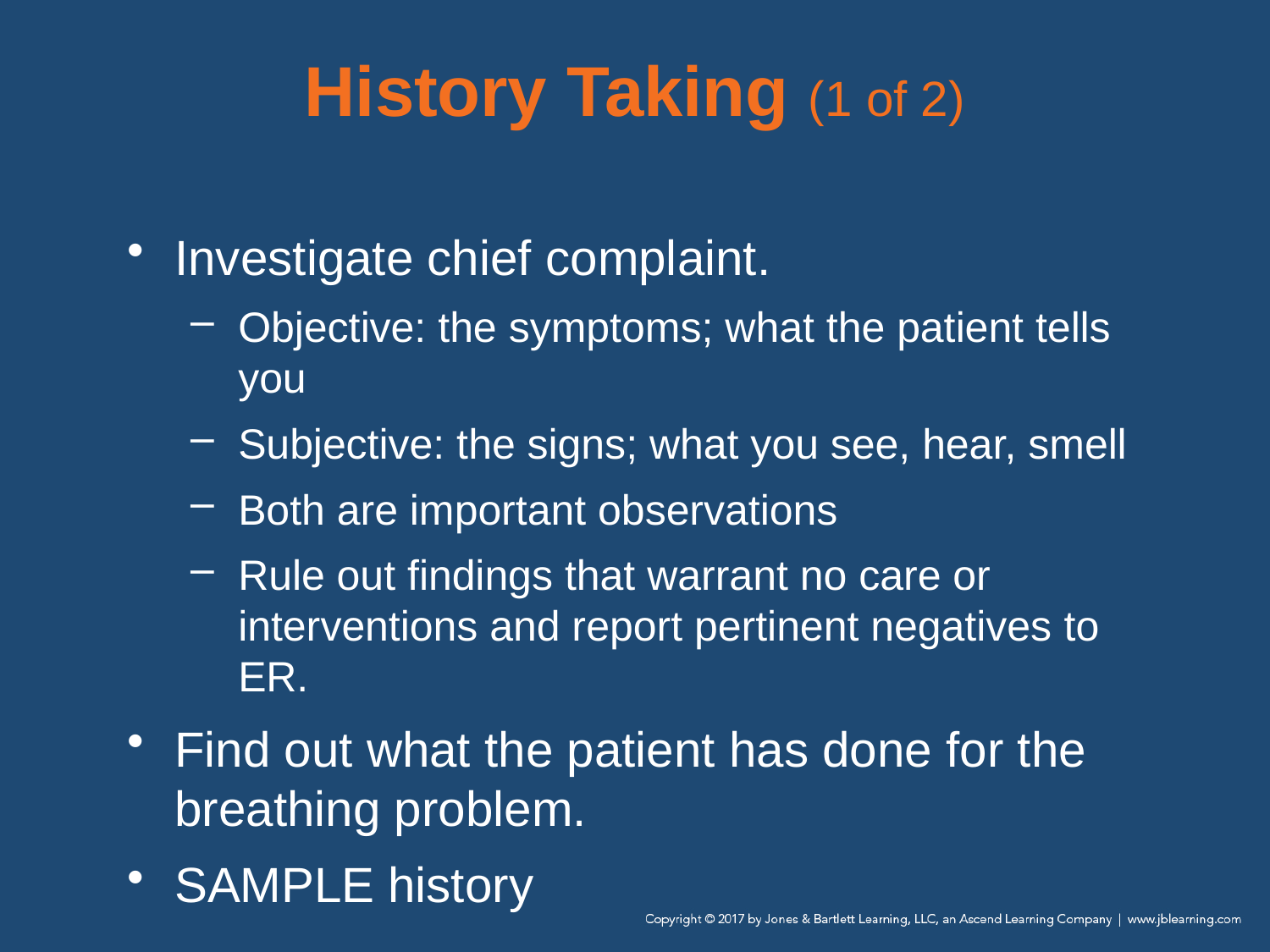

# History Taking (1 of 2)
Investigate chief complaint.
Objective: the symptoms; what the patient tells you
Subjective: the signs; what you see, hear, smell
Both are important observations
Rule out findings that warrant no care or interventions and report pertinent negatives to ER.
Find out what the patient has done for the breathing problem.
SAMPLE history